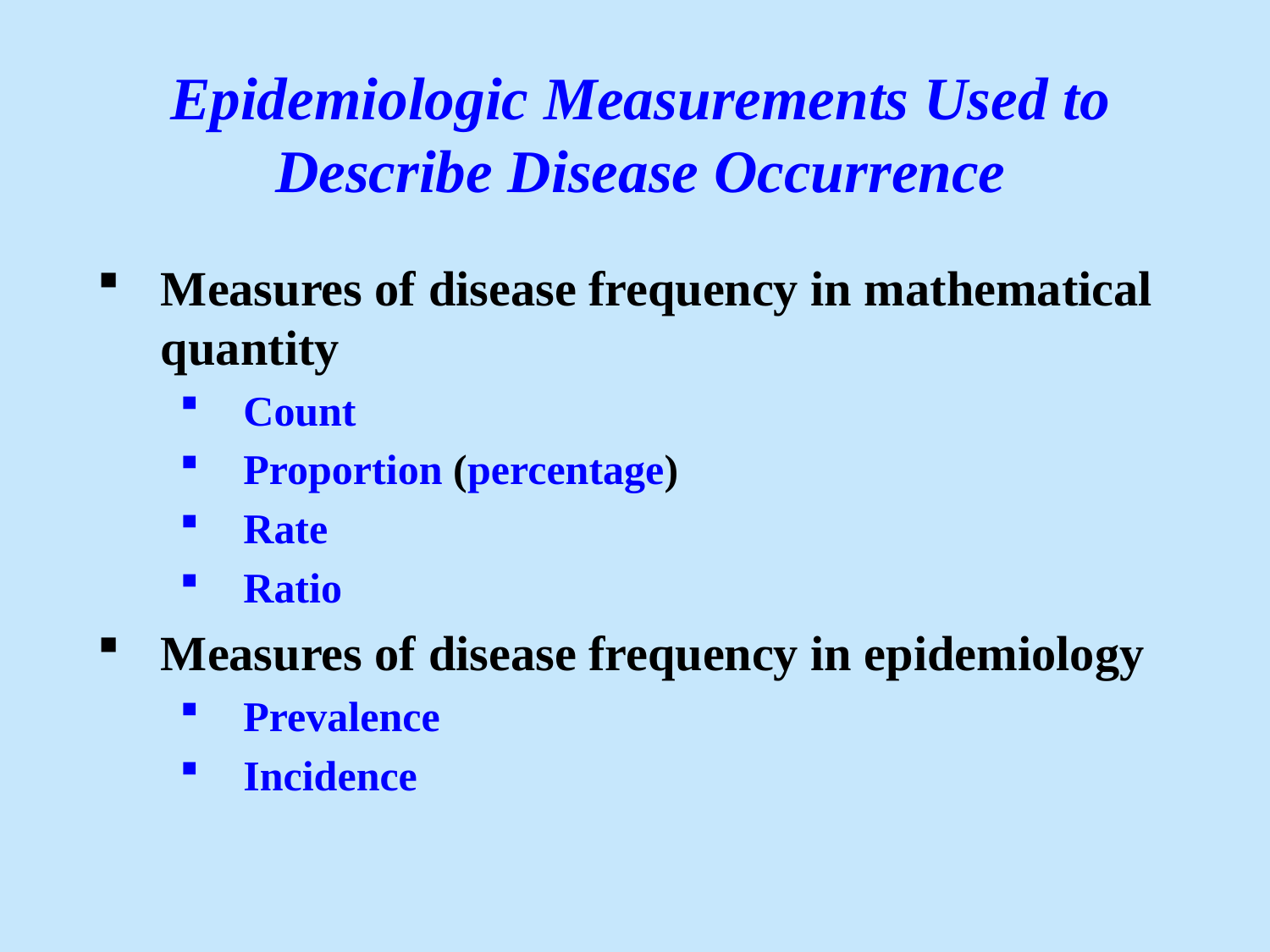

# Epidemiologic Measurements Used to Describe Disease Occurrence
Measures of disease frequency in mathematical quantity
Count
Proportion (percentage)
Rate
Ratio
Measures of disease frequency in epidemiology
Prevalence
Incidence